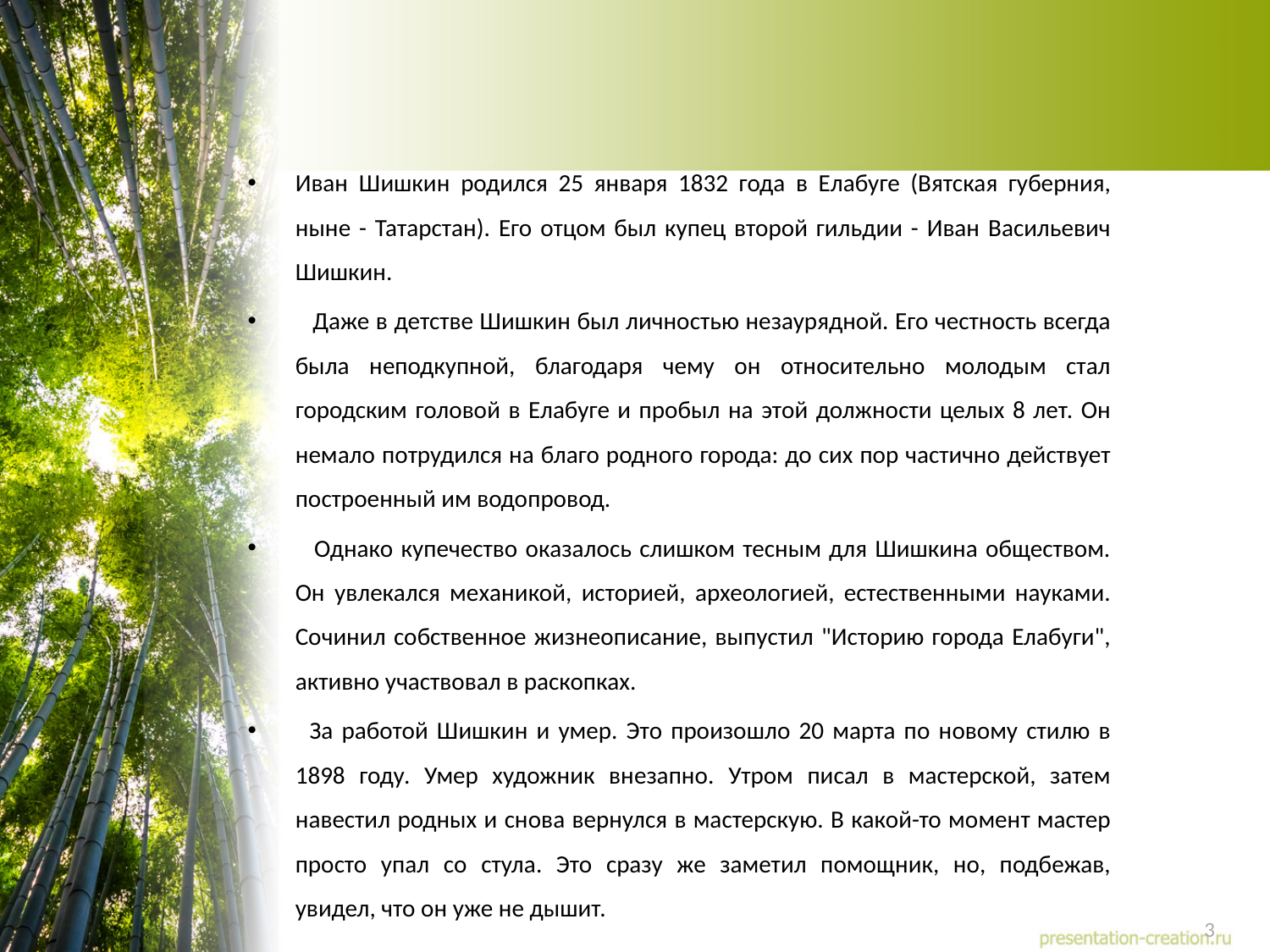

Иван Шишкин родился 25 января 1832 года в Елабуге (Вятская губерния, ныне - Татарстан). Его отцом был купец второй гильдии - Иван Васильевич Шишкин.
   Даже в детстве Шишкин был личностью незаурядной. Его честность всегда была неподкупной, благодаря чему он относительно молодым стал городским головой в Елабуге и пробыл на этой должности целых 8 лет. Он немало потрудился на благо родного города: до сих пор частично действует построенный им водопровод.
   Однако купечество оказалось слишком тесным для Шишкина обществом. Он увлекался механикой, историей, археологией, естественными науками. Сочинил собственное жизнеописание, выпустил "Историю города Елабуги", активно участвовал в раскопках.
  За работой Шишкин и умер. Это произошло 20 марта по новому стилю в 1898 году. Умер художник внезапно. Утром писал в мастерской, затем навестил родных и снова вернулся в мастерскую. В какой-то момент мастер просто упал со стула. Это сразу же заметил помощник, но, подбежав, увидел, что он уже не дышит.
# .